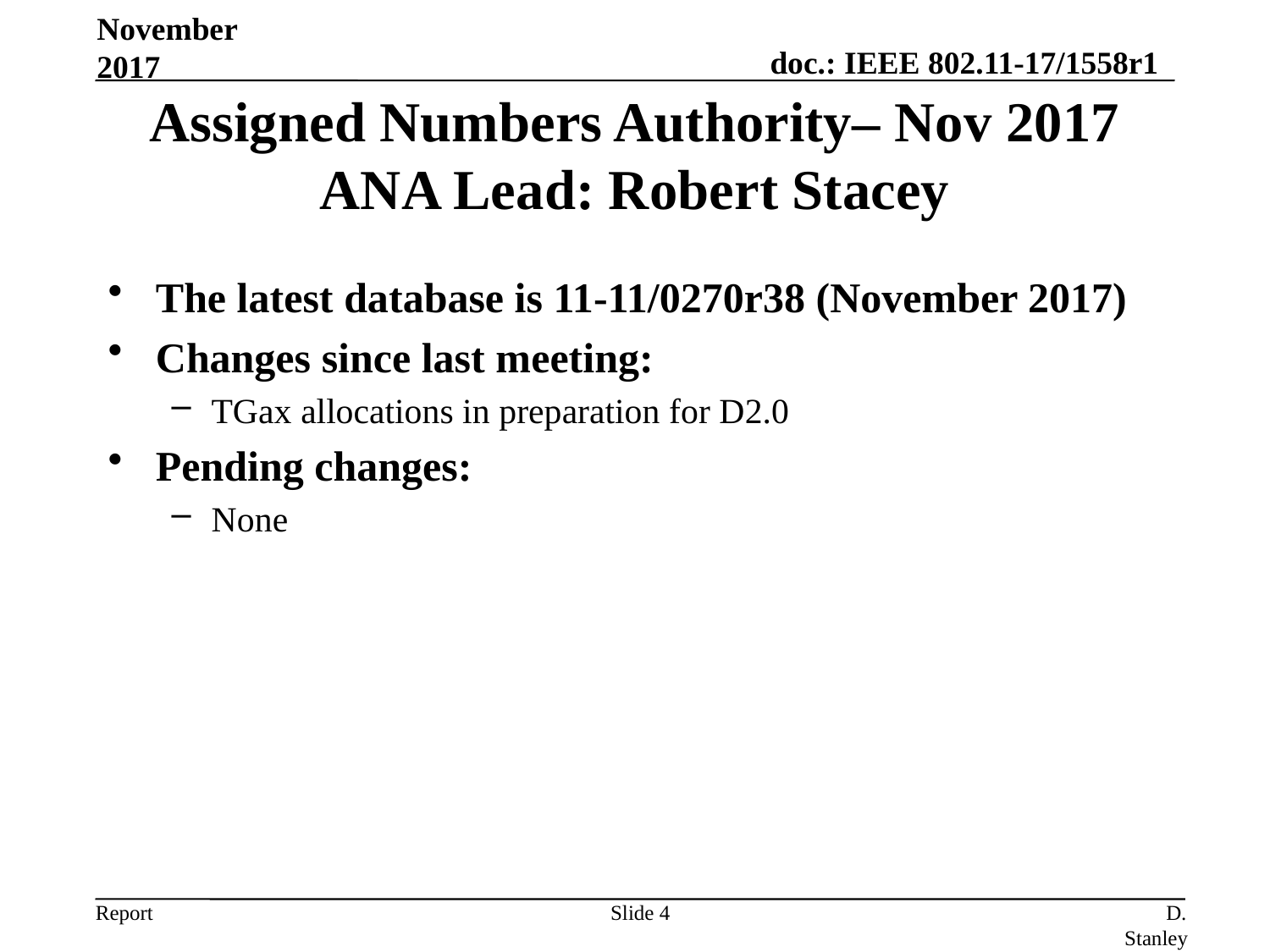

November 2017
# Assigned Numbers Authority– Nov 2017 ANA Lead: Robert Stacey
The latest database is 11-11/0270r38 (November 2017)
Changes since last meeting:
TGax allocations in preparation for D2.0
Pending changes:
None

Slide 4
D. Stanley, HP Enterprise